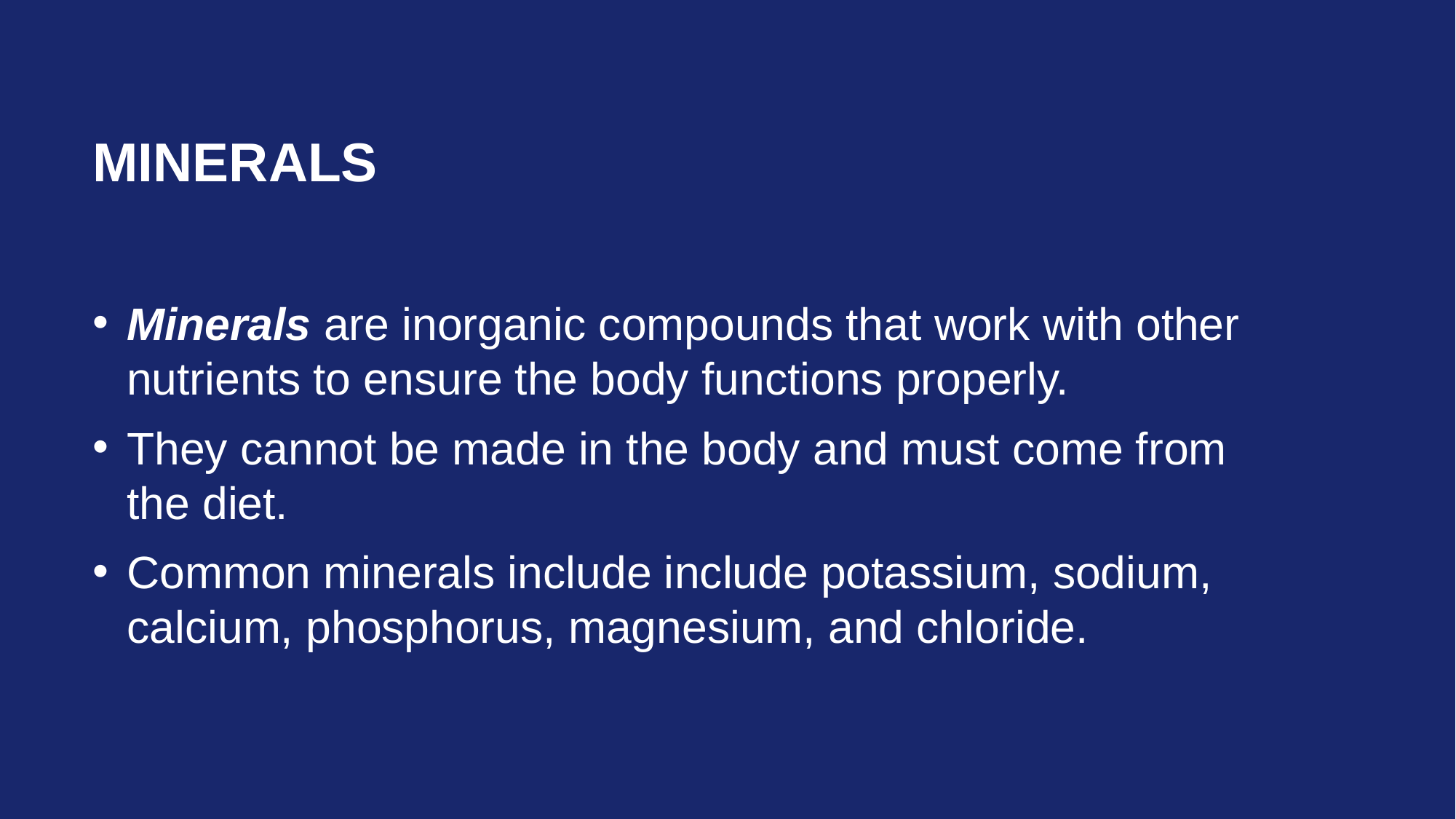

# Minerals
Minerals are inorganic compounds that work with other nutrients to ensure the body functions properly.
They cannot be made in the body and must come from the diet.
Common minerals include include potassium, sodium, calcium, phosphorus, magnesium, and chloride.